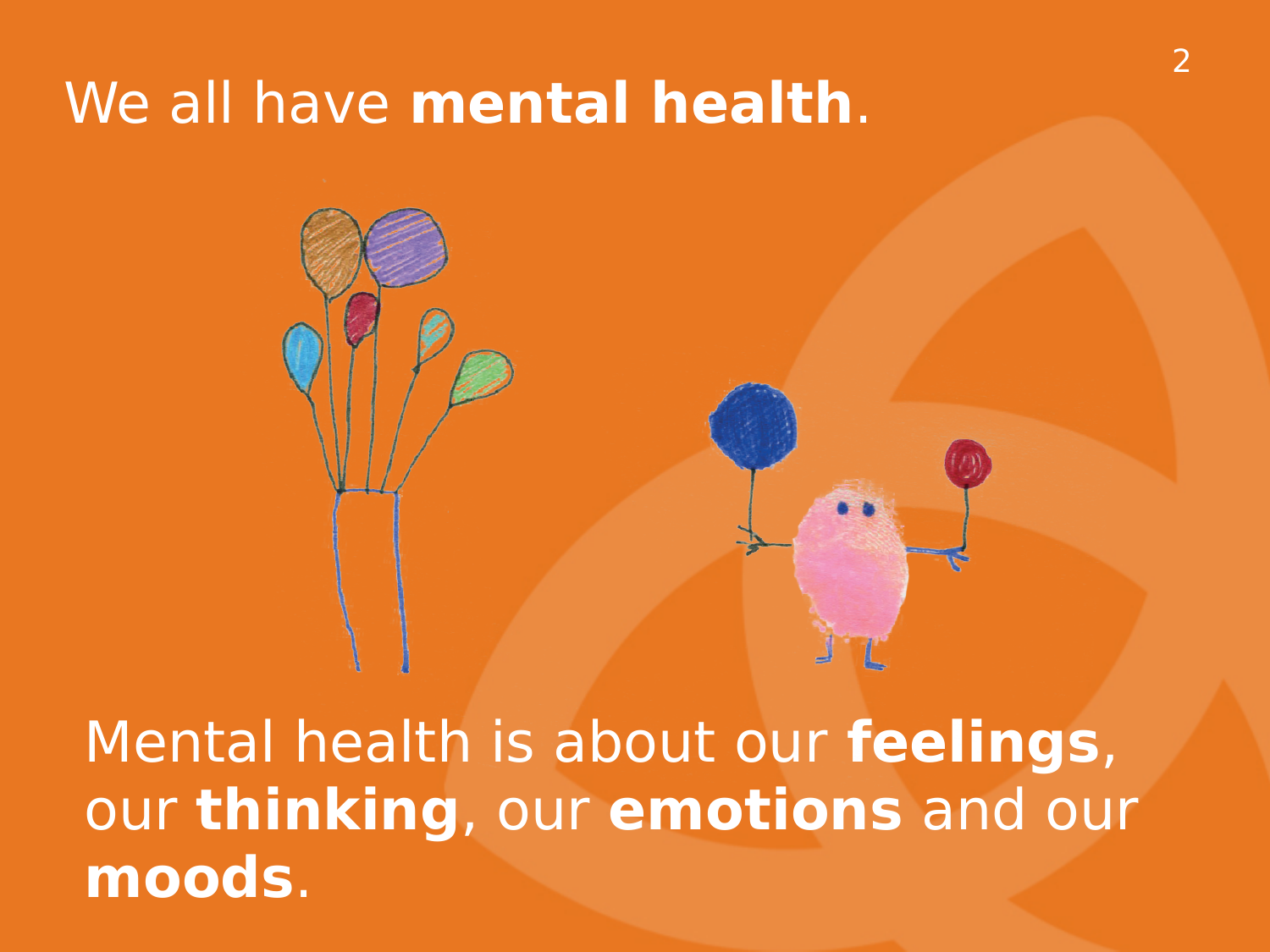

2
# We all have mental health.

Mental health is about our feelings, our thinking, our emotions and our moods.